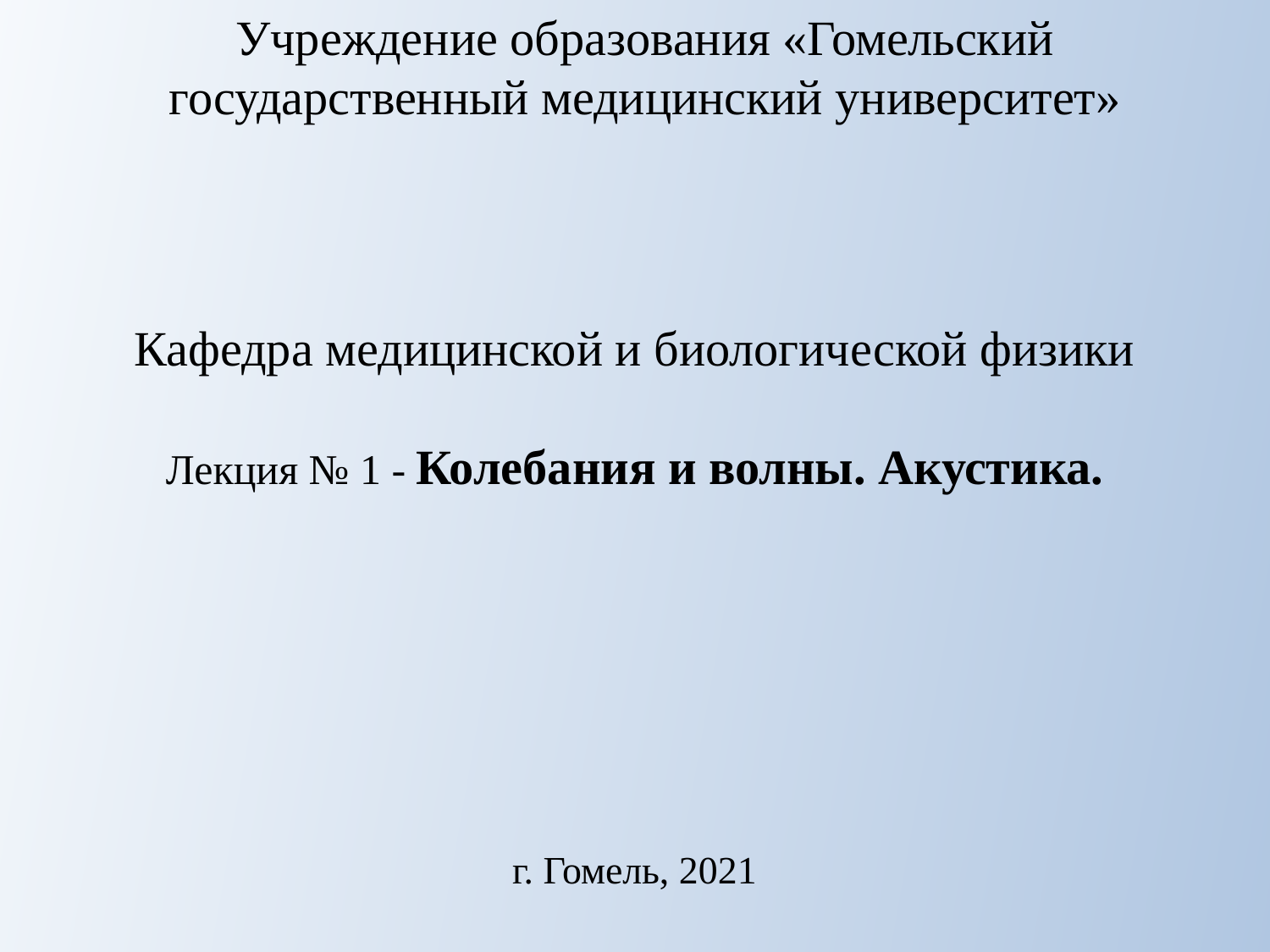

Учреждение образования «Гомельский государственный медицинский университет»
# Кафедра медицинской и биологической физики Лекция № 1 - Колебания и волны. Акустика. г. Гомель, 2021